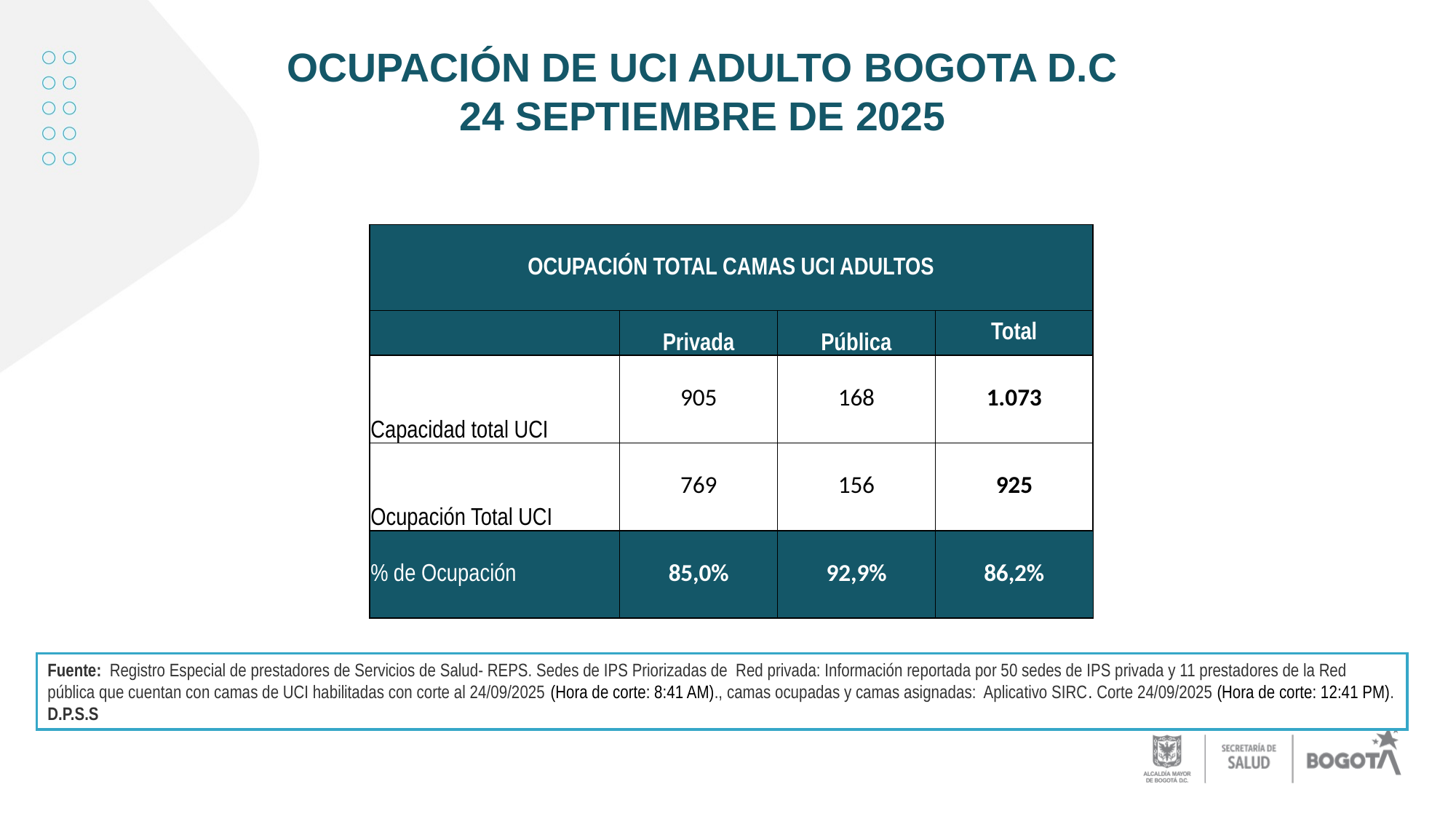

OCUPACIÓN DE UCI ADULTO BOGOTA D.C
24 SEPTIEMBRE DE 2025
| OCUPACIÓN TOTAL CAMAS UCI ADULTOS |  |  |  |
| --- | --- | --- | --- |
| ​ | Privada​ | Pública​ | Total |
| Capacidad total UCI | 905 | 168 | 1.073 |
| Ocupación Total UCI​ | 769 | 156 | 925 |
| % de Ocupación | 85,0% | 92,9% | 86,2% |
Fuente:  Registro Especial de prestadores de Servicios de Salud- REPS. Sedes de IPS Priorizadas de  Red privada: Información reportada por 50 sedes de IPS privada y 11 prestadores de la Red pública que cuentan con camas de UCI habilitadas con corte al 24/09/2025 (Hora de corte: 8:41 AM)., camas ocupadas y camas asignadas:  Aplicativo SIRC. Corte 24/09/2025 (Hora de corte: 12:41 PM). D.P.S.S